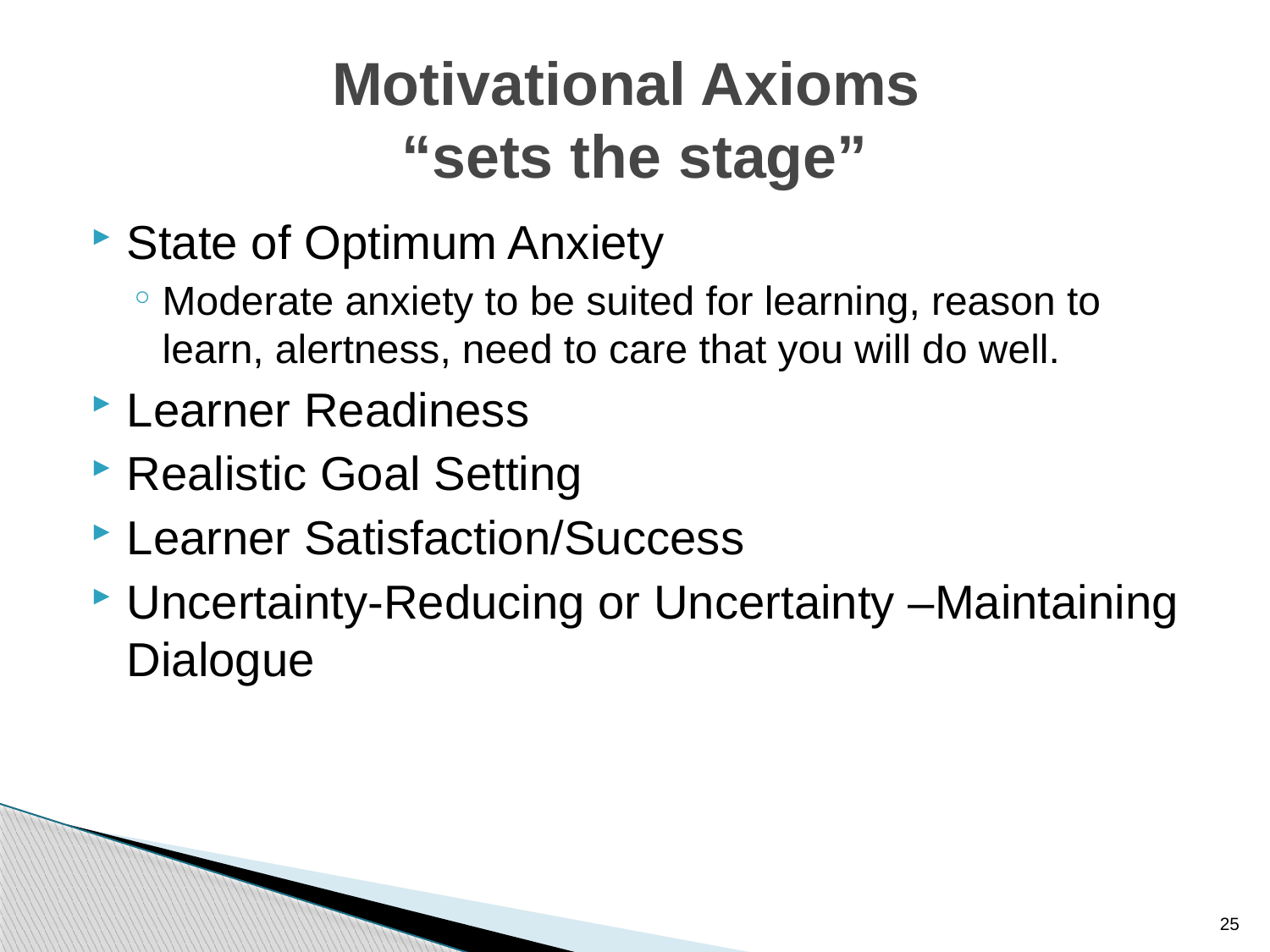

# Motivational Axioms “sets the stage”
State of Optimum Anxiety
Moderate anxiety to be suited for learning, reason to learn, alertness, need to care that you will do well.
Learner Readiness
Realistic Goal Setting
Learner Satisfaction/Success
Uncertainty-Reducing or Uncertainty –Maintaining Dialogue
25